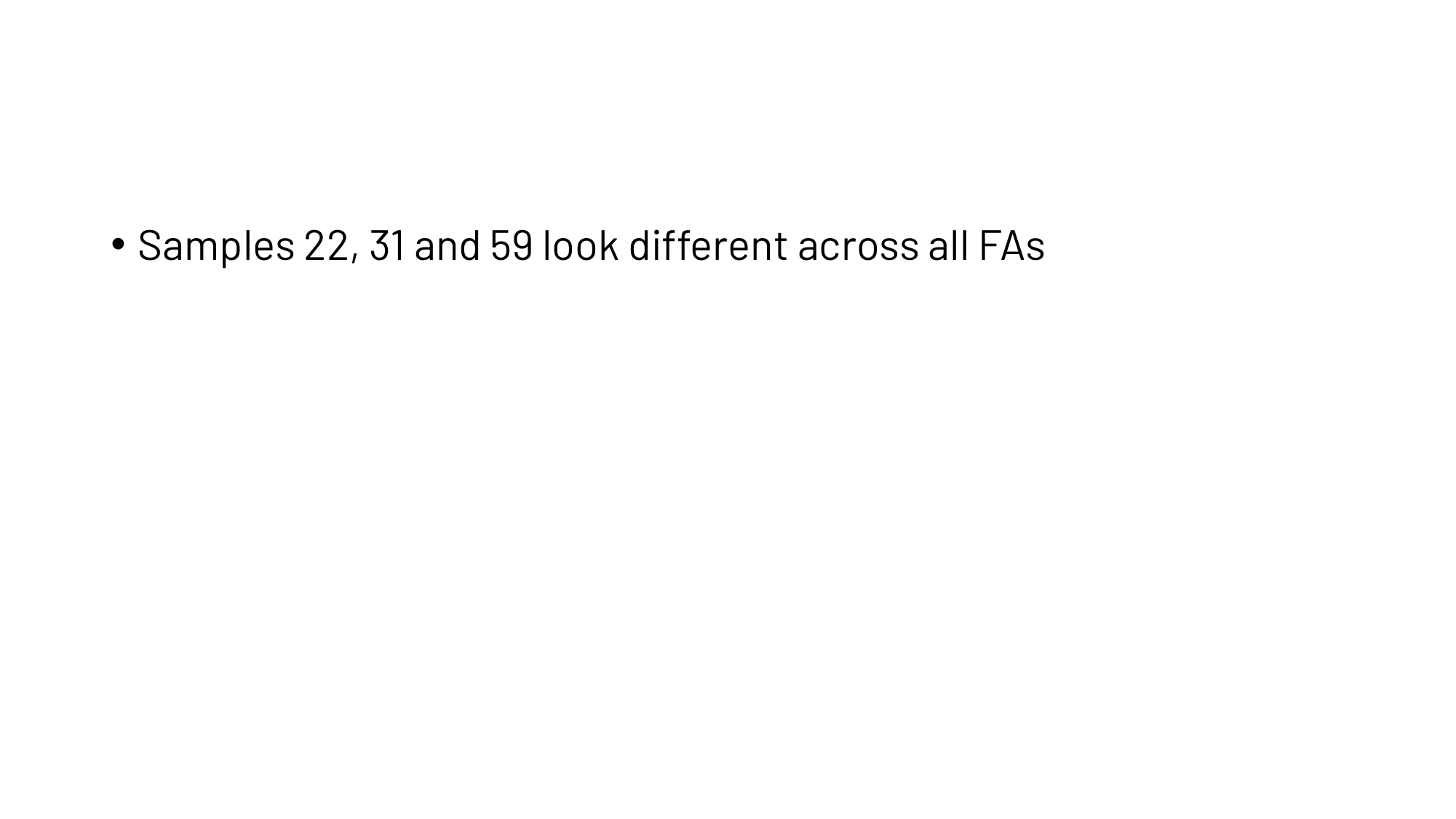

#
Samples 22, 31 and 59 look different across all FAs